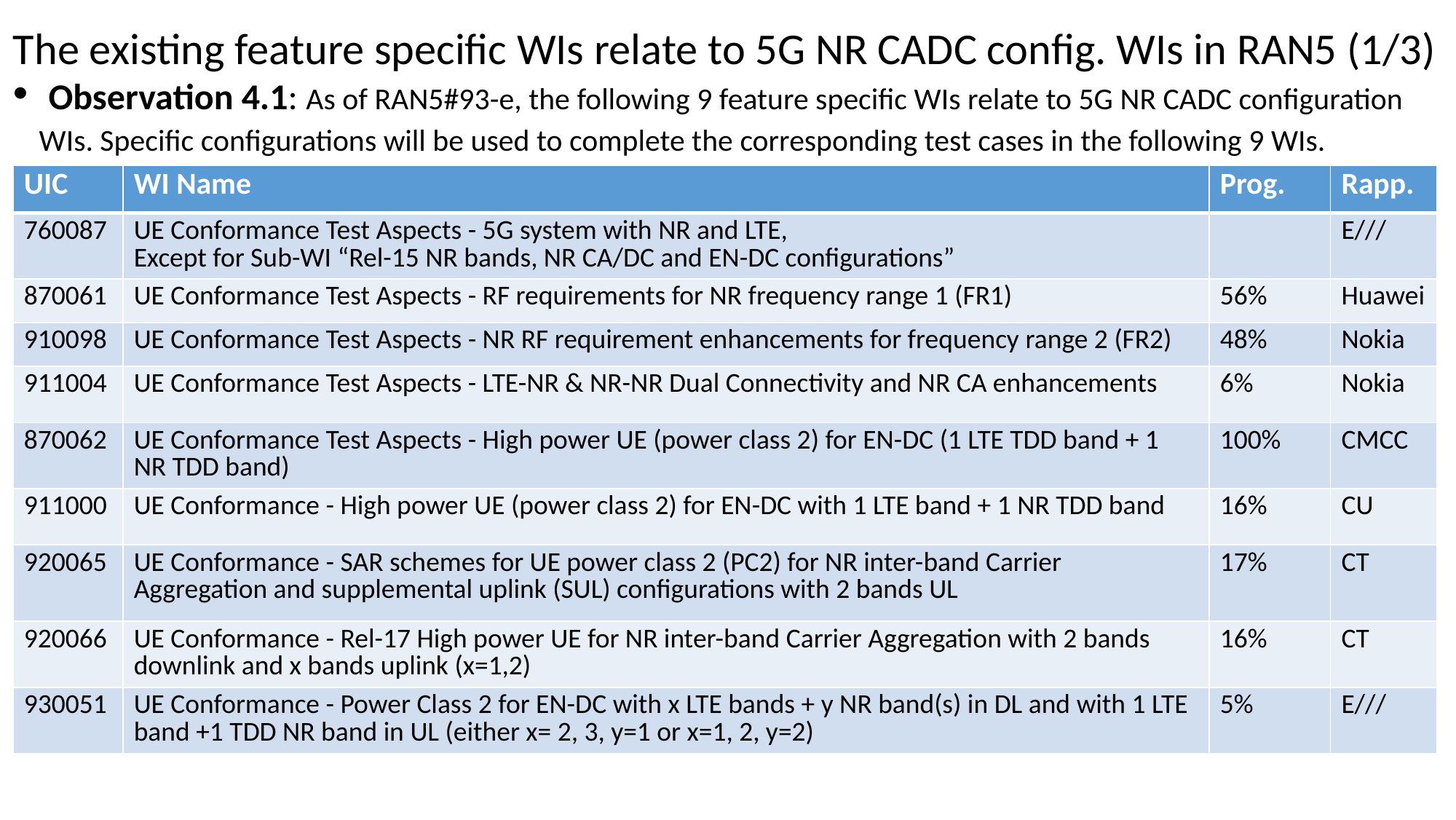

The existing feature specific WIs relate to 5G NR CADC config. WIs in RAN5 (1/3)
 Observation 4.1: As of RAN5#93-e, the following 9 feature specific WIs relate to 5G NR CADC configuration WIs. Specific configurations will be used to complete the corresponding test cases in the following 9 WIs.
| UIC | WI Name | Prog. | Rapp. |
| --- | --- | --- | --- |
| 760087 | UE Conformance Test Aspects - 5G system with NR and LTE, Except for Sub-WI “Rel-15 NR bands, NR CA/DC and EN-DC configurations” |  | E/// |
| 870061 | UE Conformance Test Aspects - RF requirements for NR frequency range 1 (FR1) | 56% | Huawei |
| 910098 | UE Conformance Test Aspects - NR RF requirement enhancements for frequency range 2 (FR2) | 48% | Nokia |
| 911004 | UE Conformance Test Aspects - LTE-NR & NR-NR Dual Connectivity and NR CA enhancements | 6% | Nokia |
| 870062 | UE Conformance Test Aspects - High power UE (power class 2) for EN-DC (1 LTE TDD band + 1 NR TDD band) | 100% | CMCC |
| 911000 | UE Conformance - High power UE (power class 2) for EN-DC with 1 LTE band + 1 NR TDD band | 16% | CU |
| 920065 | UE Conformance - SAR schemes for UE power class 2 (PC2) for NR inter-band Carrier Aggregation and supplemental uplink (SUL) configurations with 2 bands UL | 17% | CT |
| 920066 | UE Conformance - Rel-17 High power UE for NR inter-band Carrier Aggregation with 2 bands downlink and x bands uplink (x=1,2) | 16% | CT |
| 930051 | UE Conformance - Power Class 2 for EN-DC with x LTE bands + y NR band(s) in DL and with 1 LTE band +1 TDD NR band in UL (either x= 2, 3, y=1 or x=1, 2, y=2) | 5% | E/// |